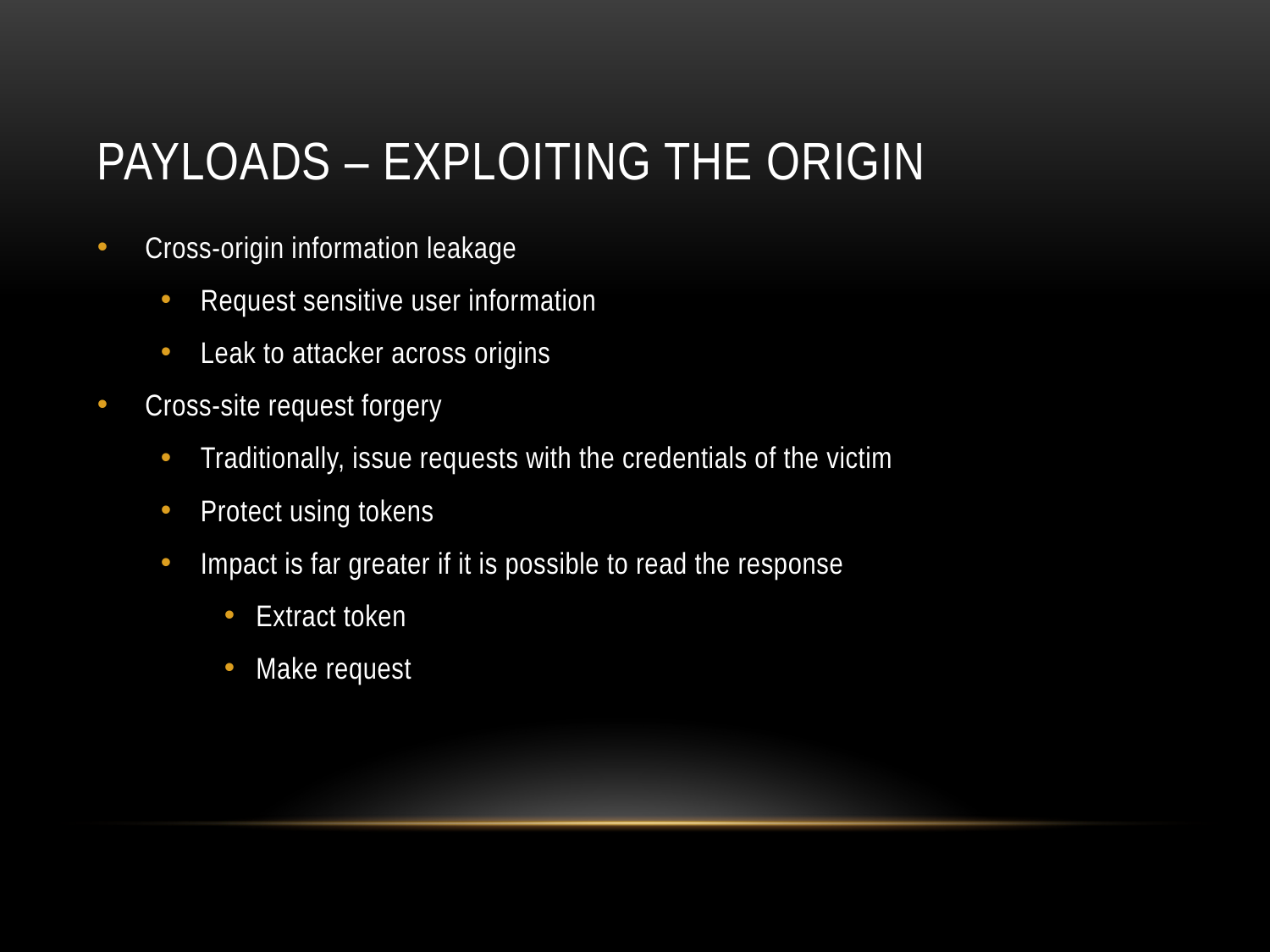

# Payloads – Exploiting the origin
Cross-origin information leakage
Request sensitive user information
Leak to attacker across origins
Cross-site request forgery
Traditionally, issue requests with the credentials of the victim
Protect using tokens
Impact is far greater if it is possible to read the response
Extract token
Make request